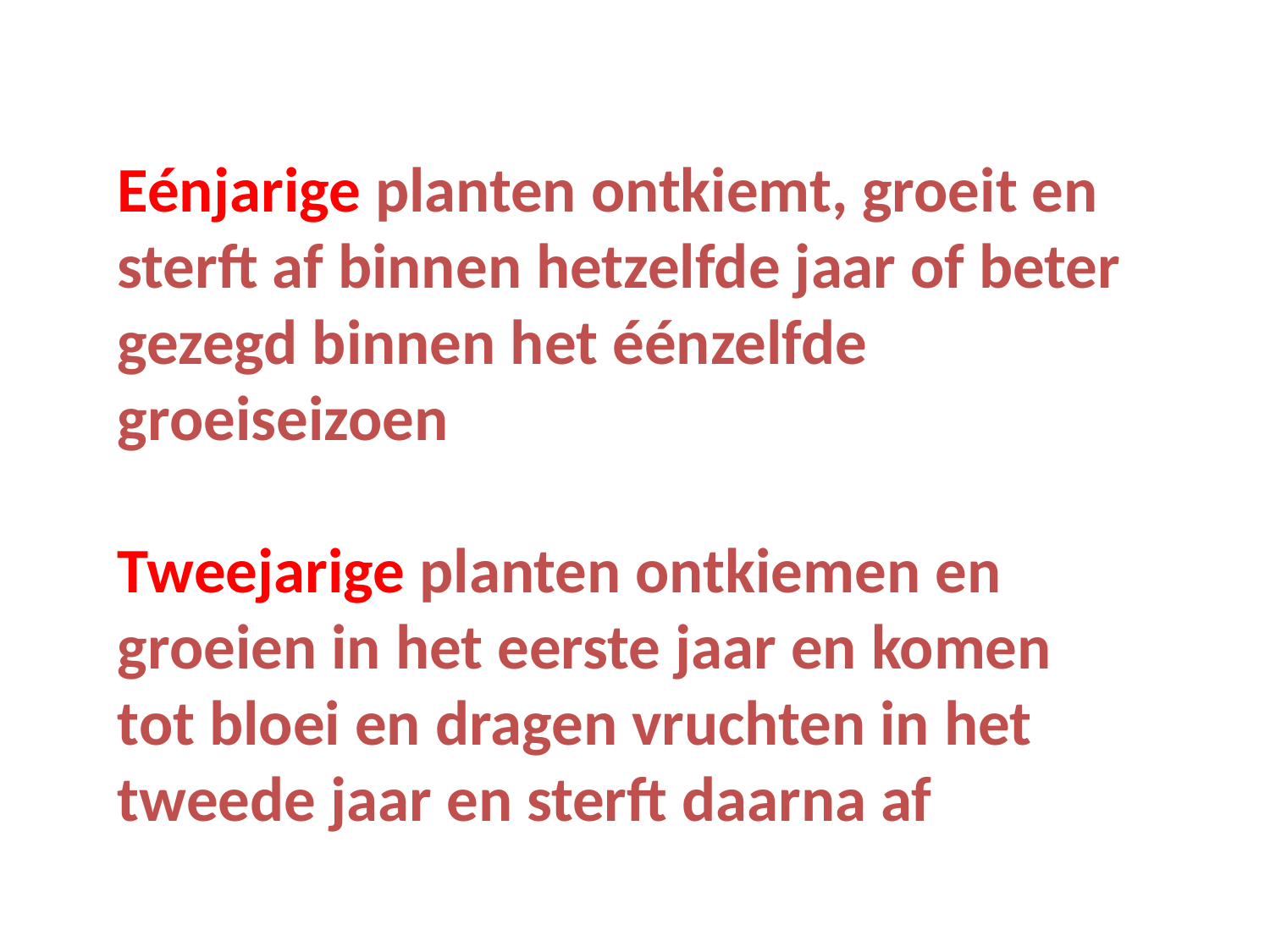

# Eénjarige planten ontkiemt, groeit en sterft af binnen hetzelfde jaar of beter gezegd binnen het éénzelfde groeiseizoen Tweejarige planten ontkiemen en groeien in het eerste jaar en komen tot bloei en dragen vruchten in het tweede jaar en sterft daarna af